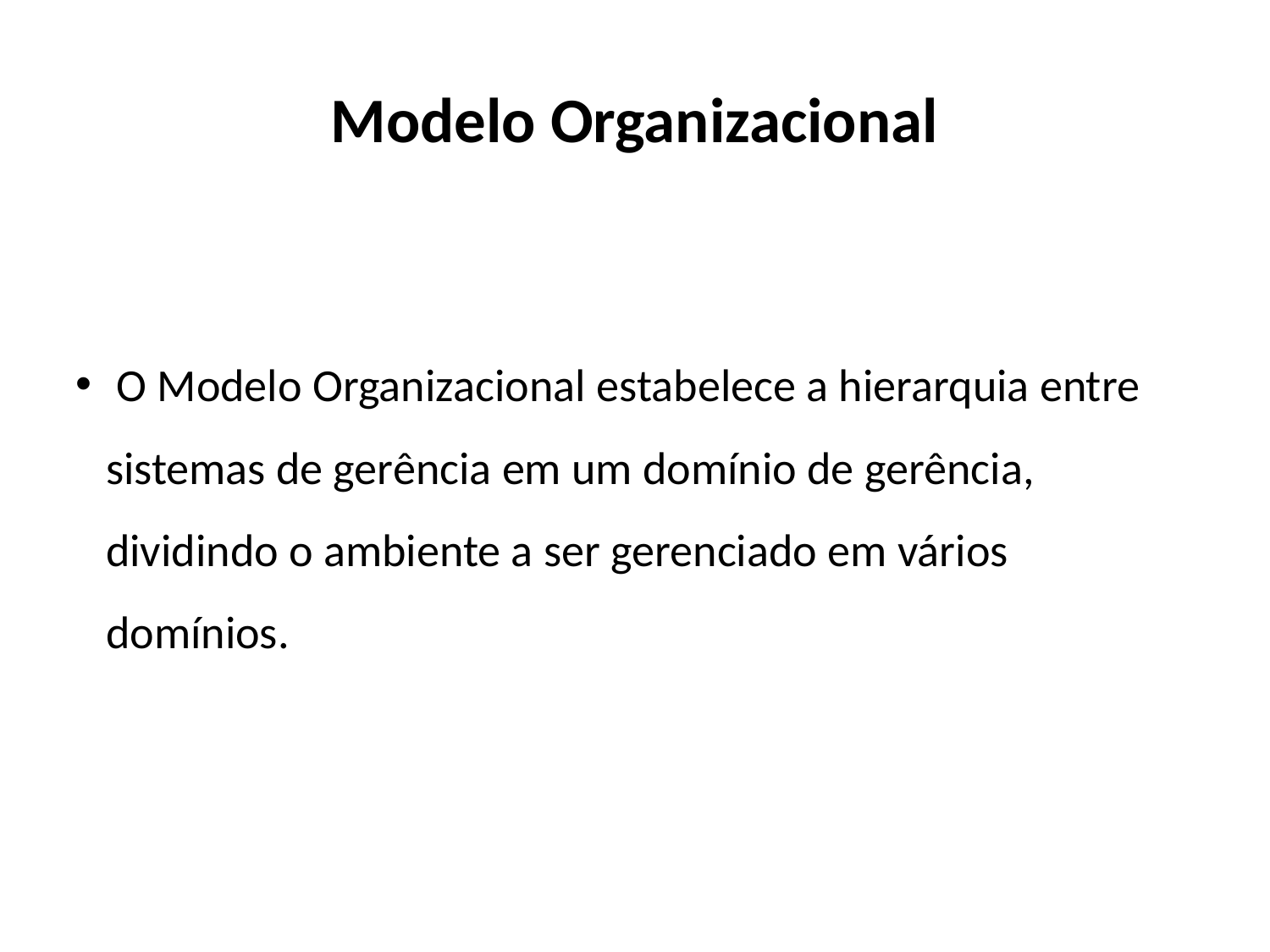

Modelo Organizacional
 O Modelo Organizacional estabelece a hierarquia entre sistemas de gerência em um domínio de gerência, dividindo o ambiente a ser gerenciado em vários domínios.